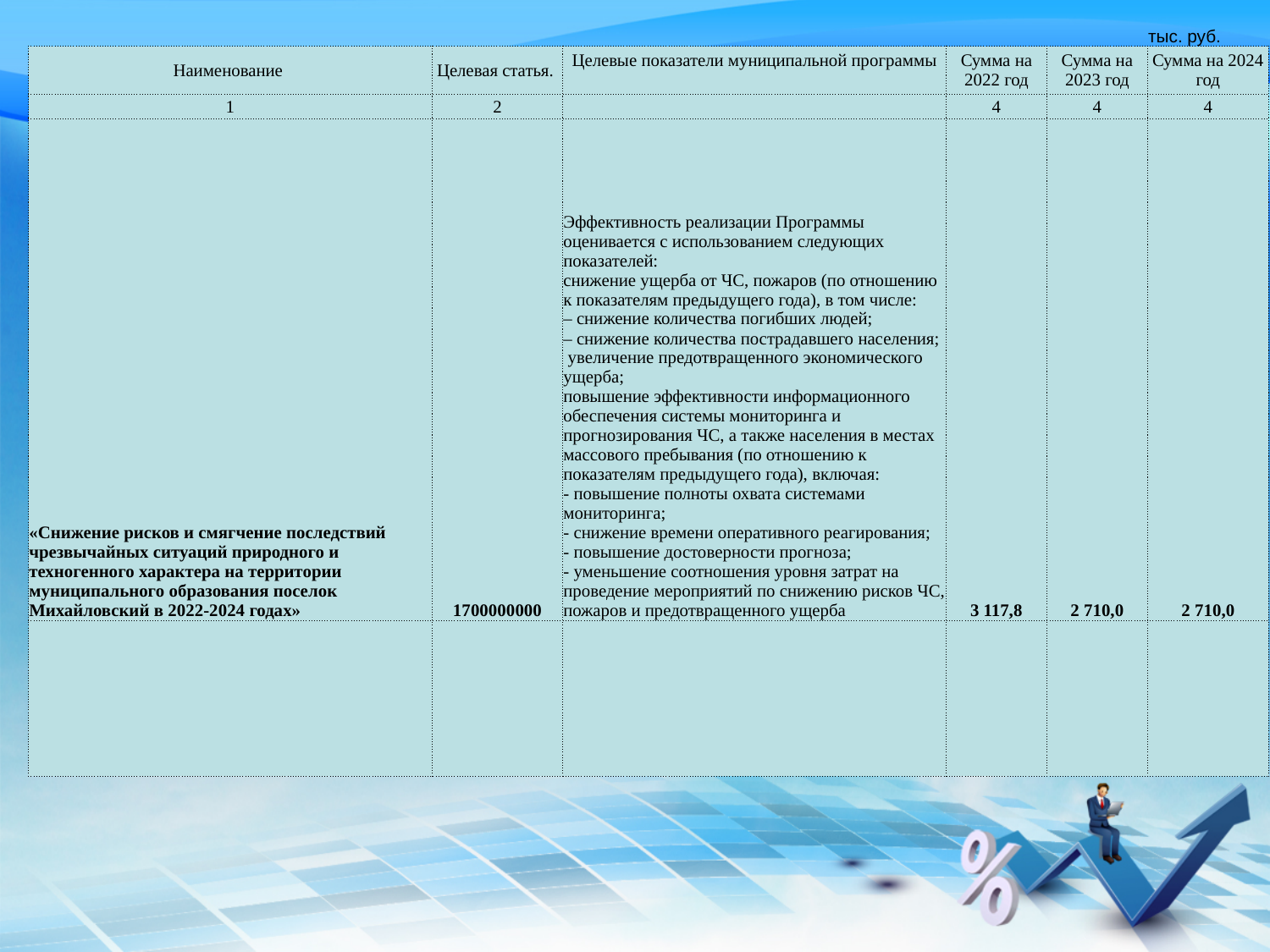

|  |  |  |  |  | тыс. руб. |
| --- | --- | --- | --- | --- | --- |
| Наименование | Целевая статья. | Целевые показатели муниципальной программы | Сумма на 2022 год | Сумма на 2023 год | Сумма на 2024 год |
| 1 | 2 |  | 4 | 4 | 4 |
| «Снижение рисков и смягчение последствий чрезвычайных ситуаций природного и техногенного характера на территории муниципального образования поселок Михайловский в 2022-2024 годах» | 1700000000 | Эффективность реализации Программы оценивается с использованием следующих показателей: снижение ущерба от ЧС, пожаров (по отношению к показателям предыдущего года), в том числе: – снижение количества погибших людей; – снижение количества пострадавшего населения; увеличение предотвращенного экономического ущерба; повышение эффективности информационного обеспечения системы мониторинга и прогнозирования ЧС, а также населения в местах массового пребывания (по отношению к показателям предыдущего года), включая: - повышение полноты охвата системами мониторинга; - снижение времени оперативного реагирования; - повышение достоверности прогноза; - уменьшение соотношения уровня затрат на проведение мероприятий по снижению рисков ЧС, пожаров и предотвращенного ущерба | 3 117,8 | 2 710,0 | 2 710,0 |
|  |  |  |  |  |  |